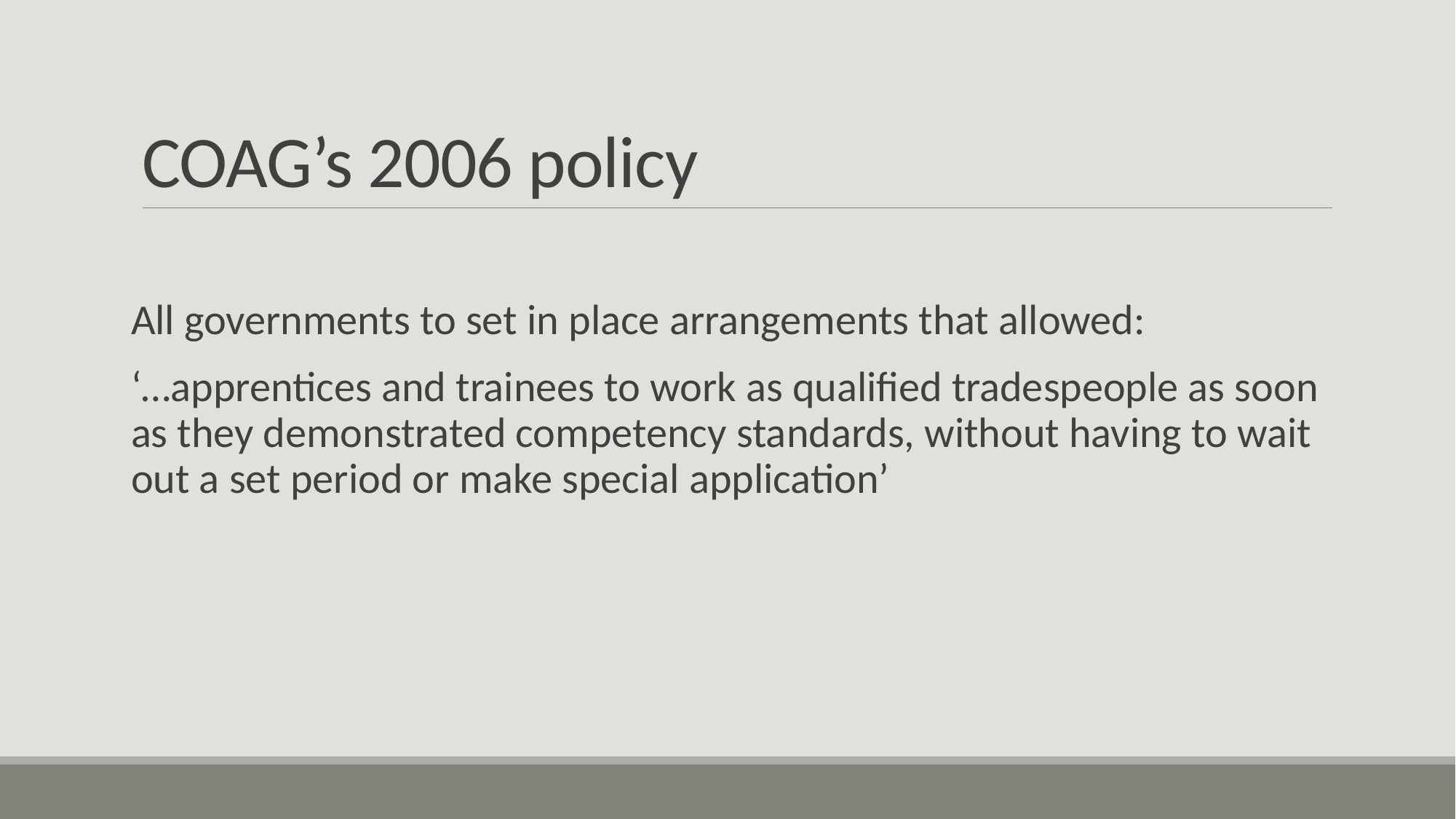

# COAG’s 2006 policy

All governments to set in place arrangements that allowed:
‘…apprentices and trainees to work as qualified tradespeople as soon as they demonstrated competency standards, without having to wait out a set period or make special application’